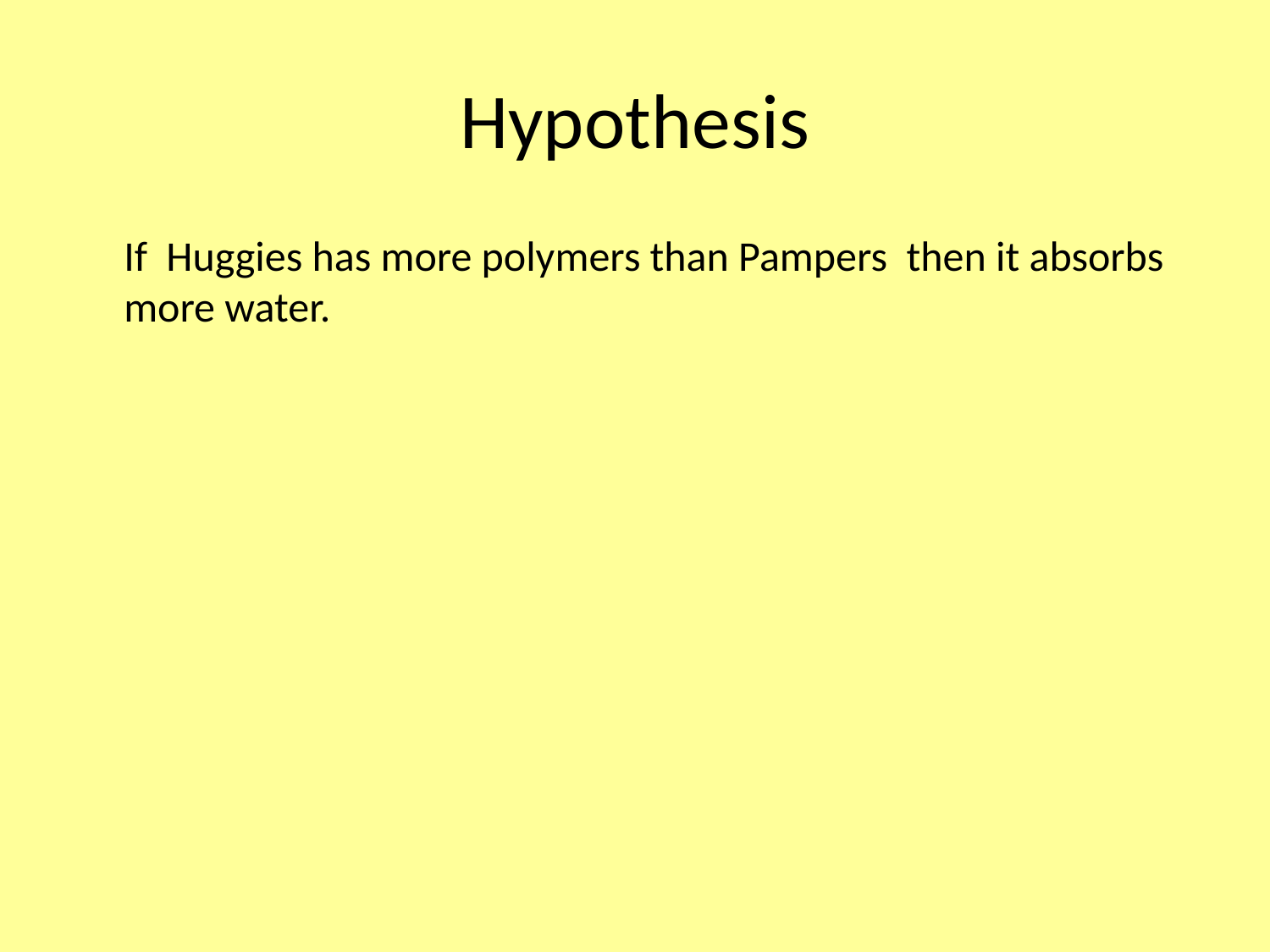

# Hypothesis
     If  Huggies has more polymers than Pampers  then it absorbs more water.